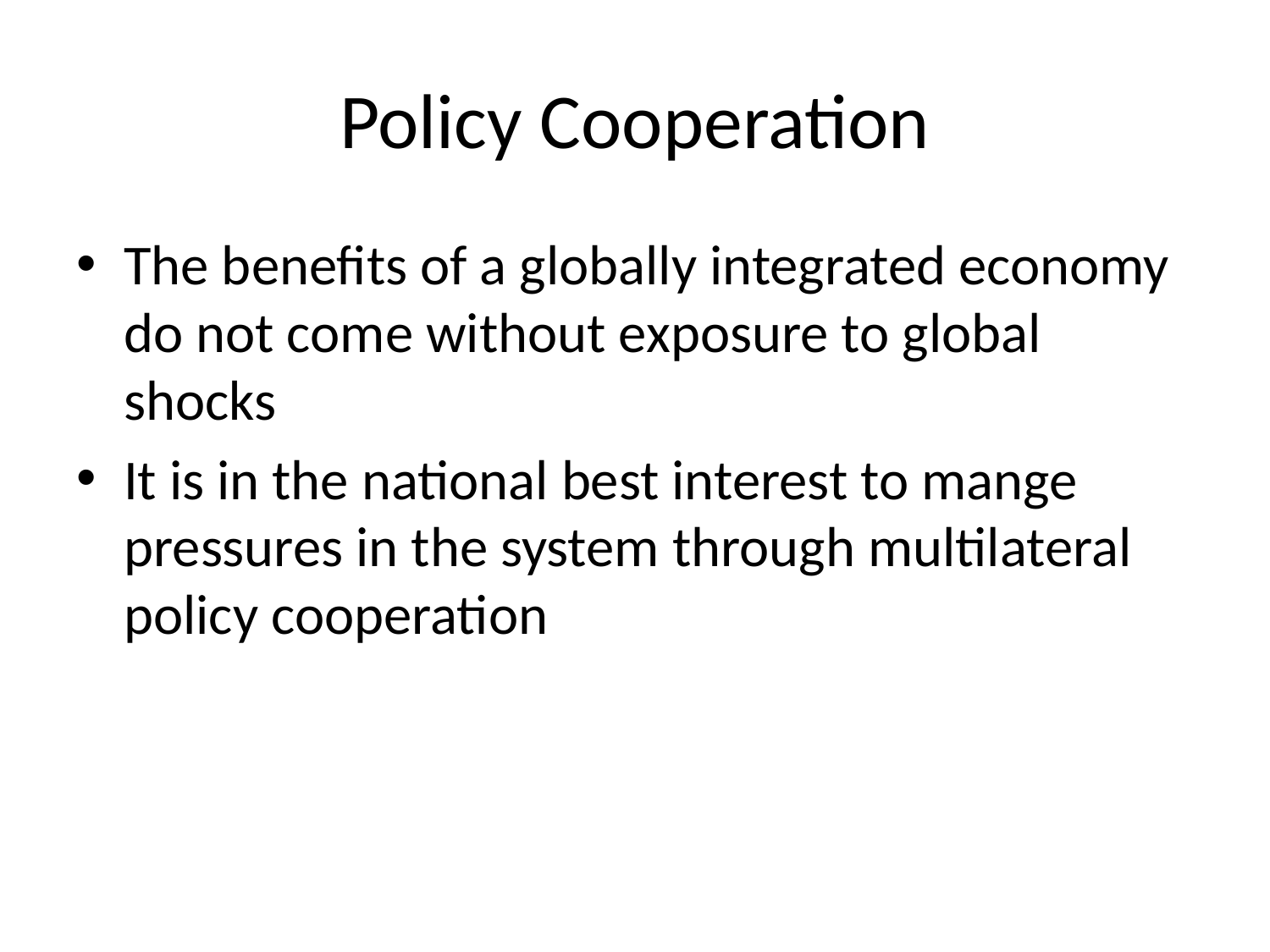

# Policy Cooperation
The benefits of a globally integrated economy do not come without exposure to global shocks
It is in the national best interest to mange pressures in the system through multilateral policy cooperation